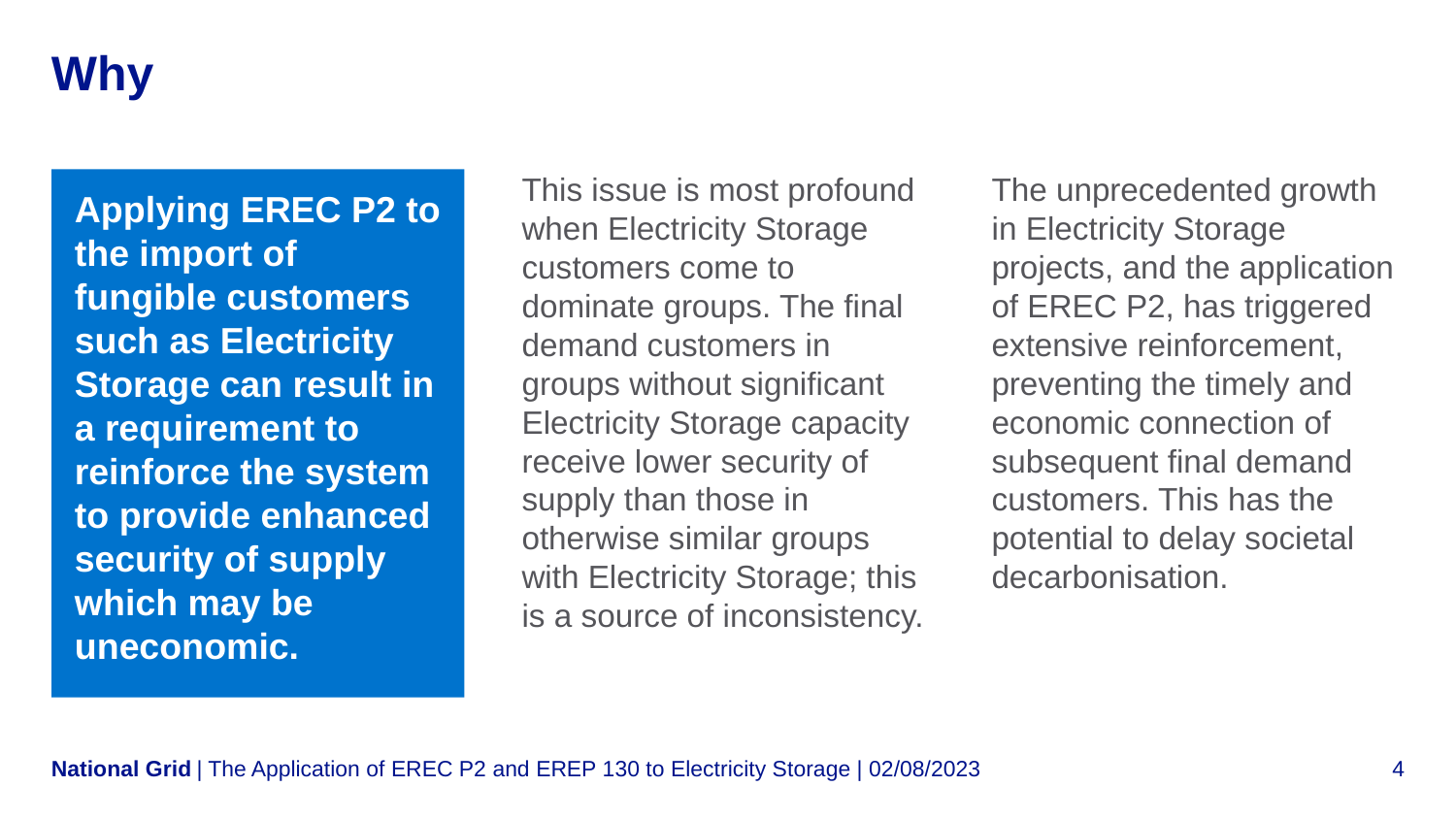

# Why
Applying EREC P2 to the import of fungible customers such as Electricity Storage can result in a requirement to reinforce the system to provide enhanced security of supply which may be uneconomic.
This issue is most profound when Electricity Storage customers come to dominate groups. The final demand customers in groups without significant Electricity Storage capacity receive lower security of supply than those in otherwise similar groups with Electricity Storage; this is a source of inconsistency.
The unprecedented growth in Electricity Storage projects, and the application of EREC P2, has triggered extensive reinforcement, preventing the timely and economic connection of subsequent final demand customers. This has the potential to delay societal decarbonisation.

| The Application of EREC P2 and EREP 130 to Electricity Storage | 02/08/2023